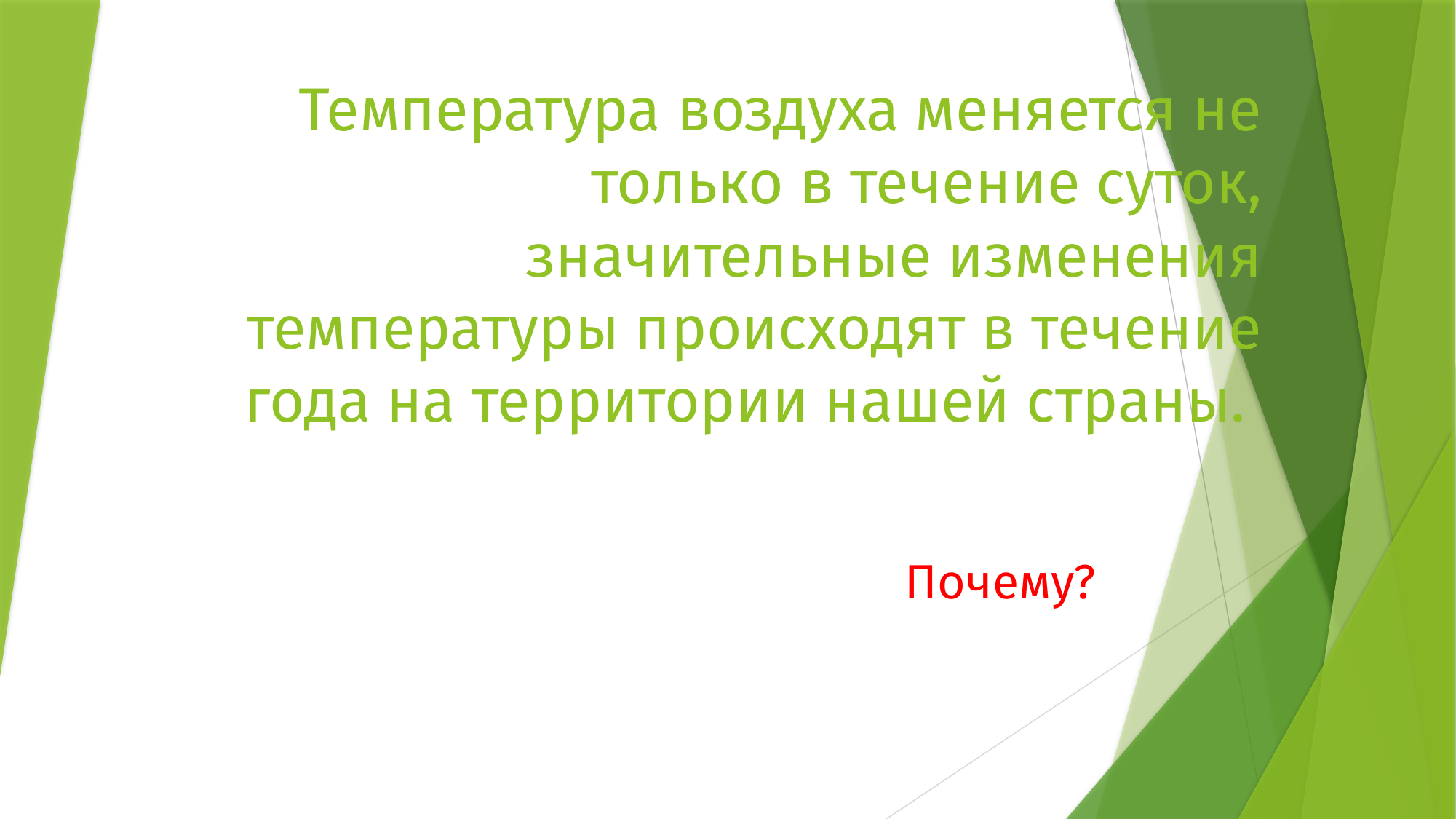

# Температура воздуха меняется не только в течение суток, значительные изменения температуры происходят в течение года на территории нашей страны.

Почему?